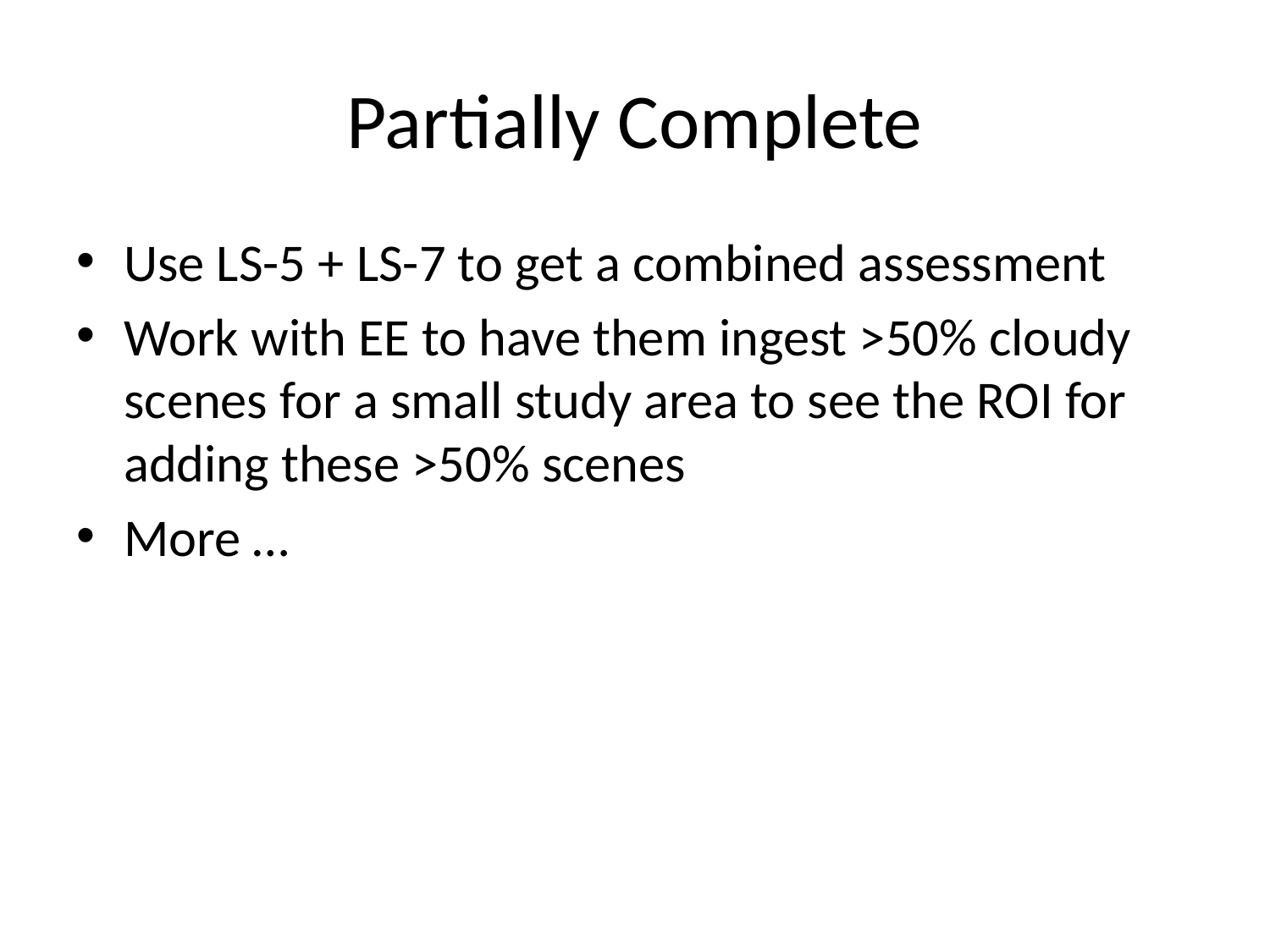

# Partially Complete
Use LS-5 + LS-7 to get a combined assessment
Work with EE to have them ingest >50% cloudy scenes for a small study area to see the ROI for adding these >50% scenes
More …